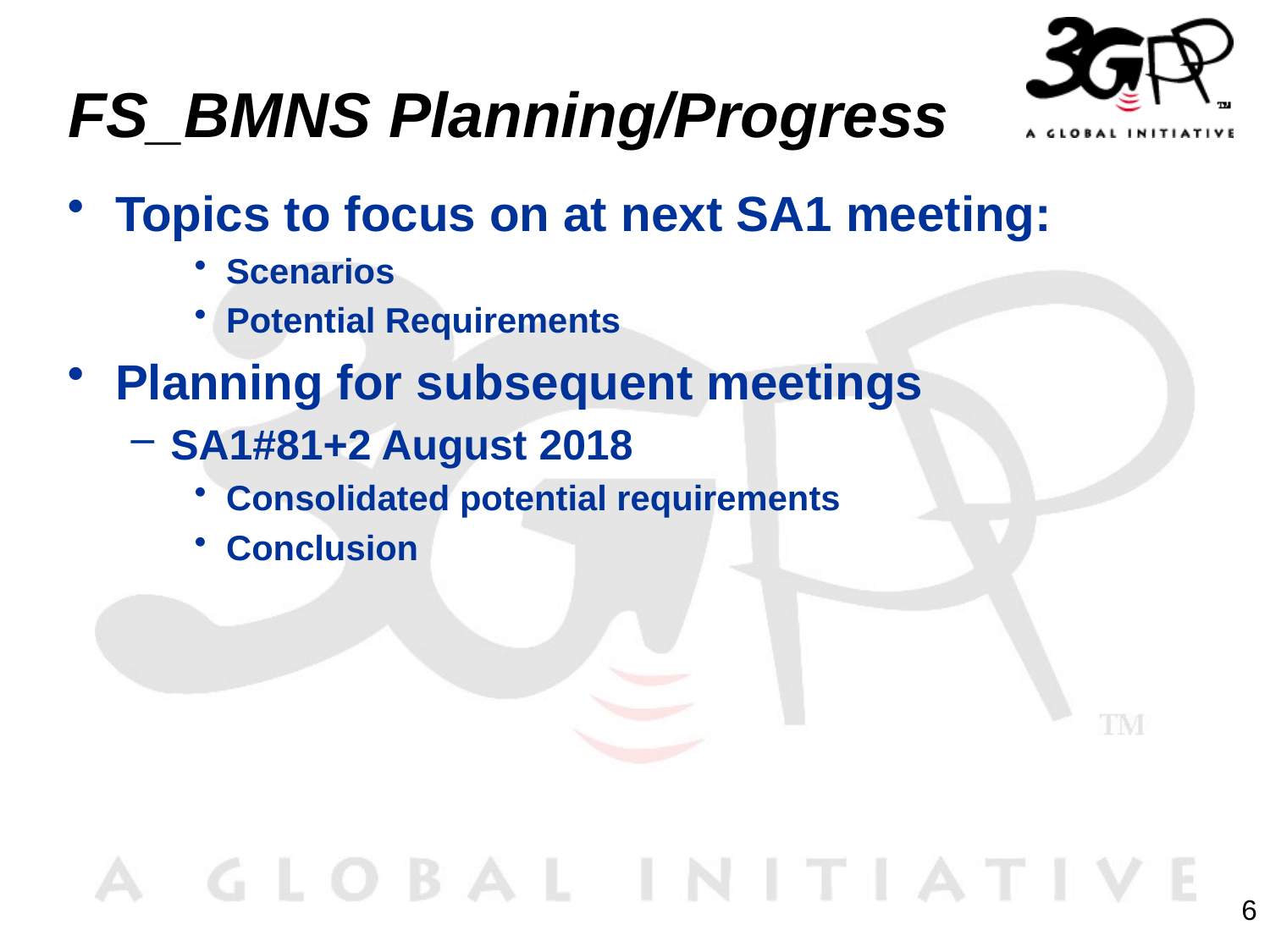

# FS_BMNS Planning/Progress
Topics to focus on at next SA1 meeting:
Scenarios
Potential Requirements
Planning for subsequent meetings
SA1#81+2 August 2018
Consolidated potential requirements
Conclusion
6